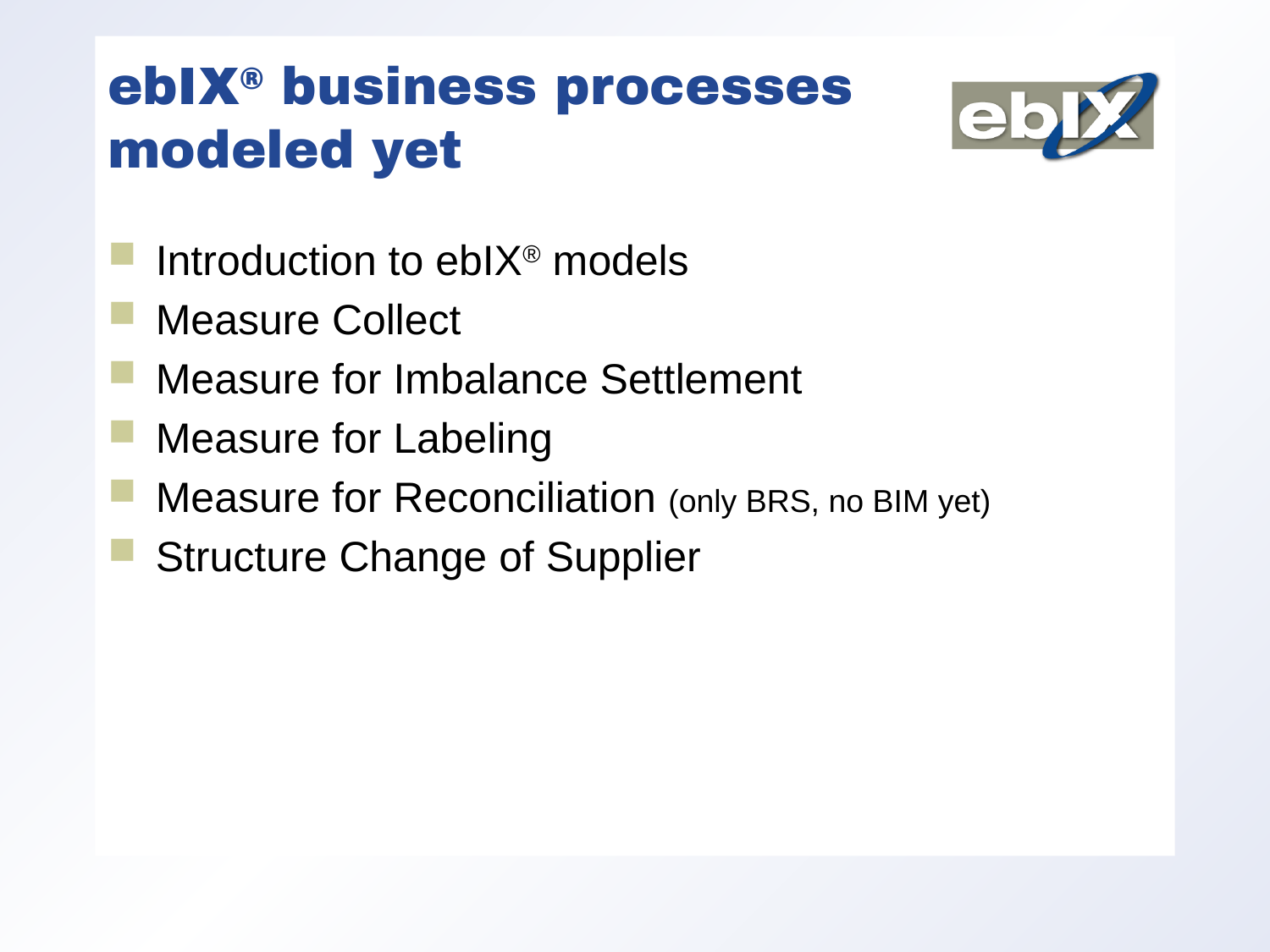

# ebIX® business processes modeled yet
Introduction to ebIX® models
Measure Collect
Measure for Imbalance Settlement
Measure for Labeling
Measure for Reconciliation (only BRS, no BIM yet)
Structure Change of Supplier